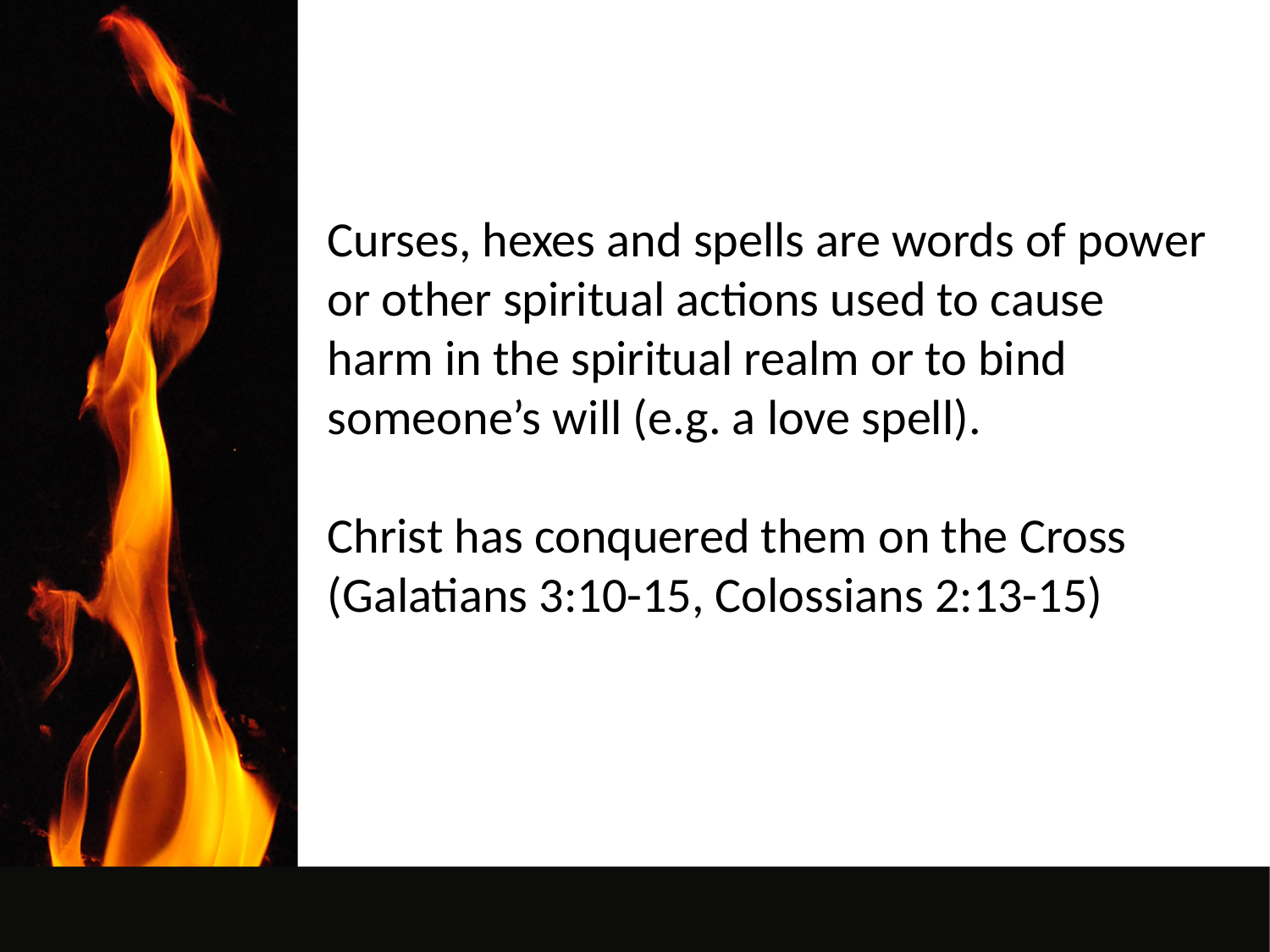

Curses, hexes and spells are words of power or other spiritual actions used to cause harm in the spiritual realm or to bind someone’s will (e.g. a love spell).

Christ has conquered them on the Cross (Galatians 3:10-15, Colossians 2:13-15)